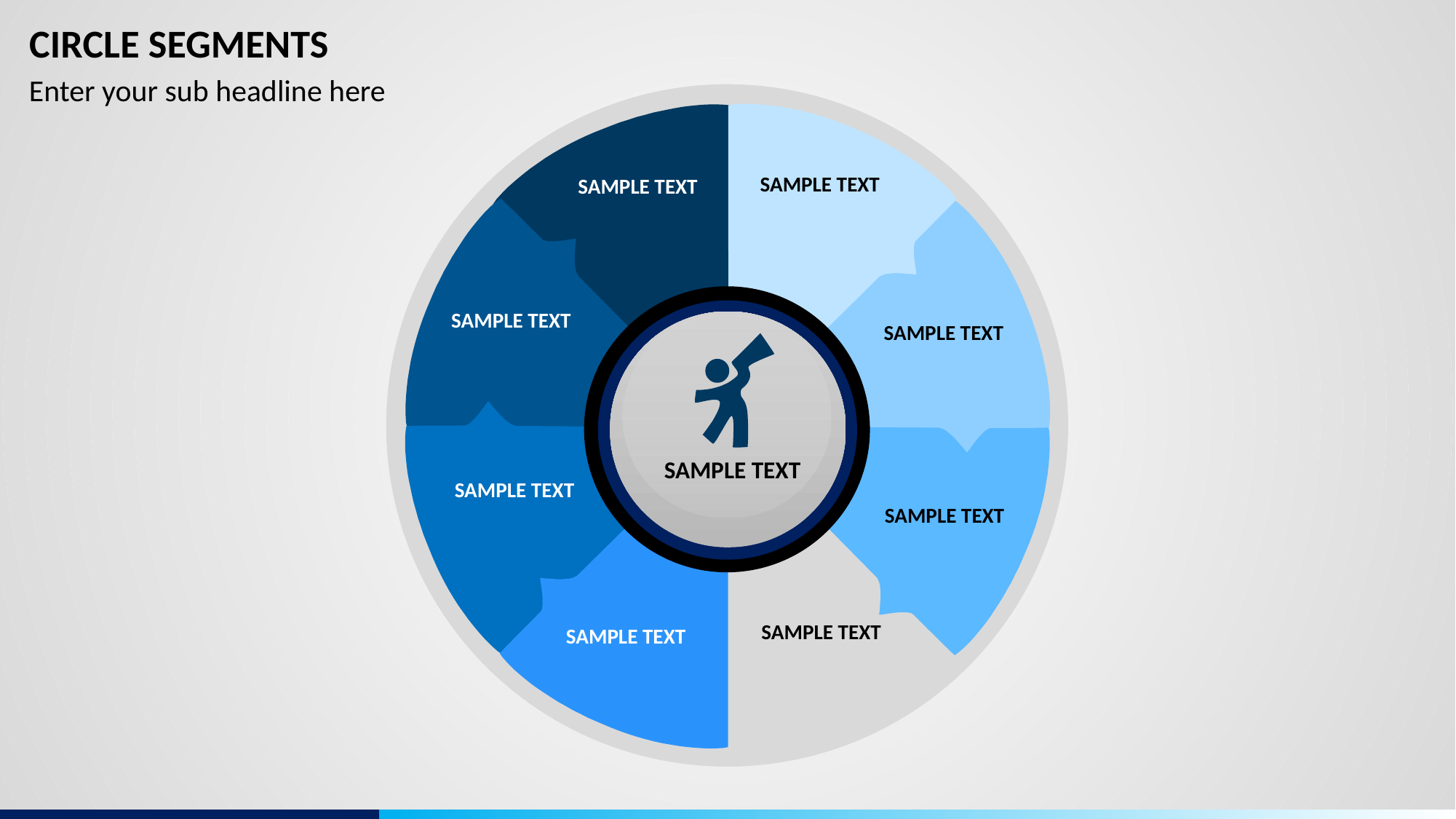

# CIRCLE SEGMENTS
Enter your sub headline here

SAMPLE TEXT
SAMPLE TEXT

SAMPLE TEXT
SAMPLE TEXT

SAMPLE TEXT
SAMPLE TEXT
SAMPLE TEXT
SAMPLE TEXT
SAMPLE TEXT